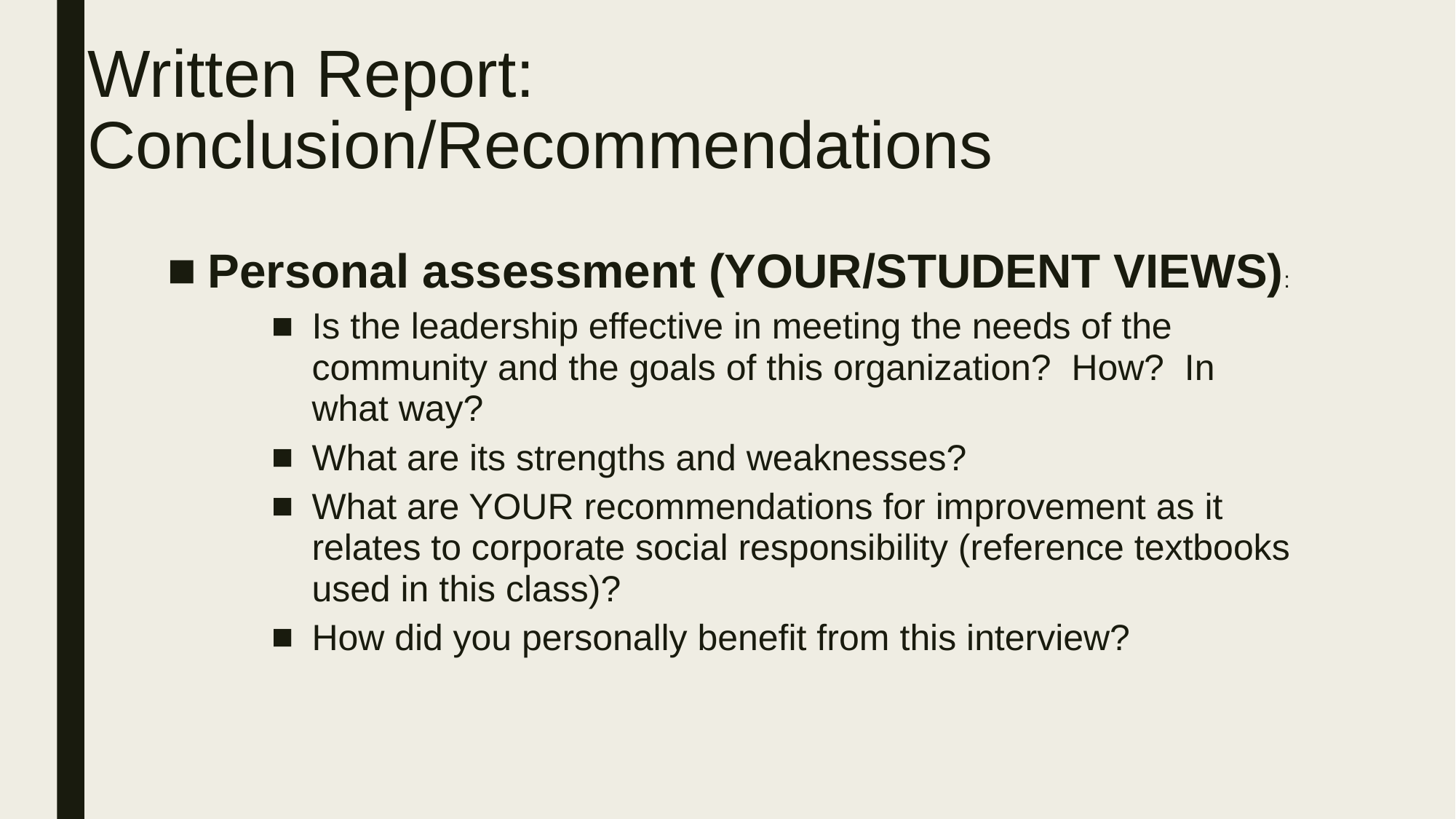

# Written Report: Conclusion/Recommendations
Personal assessment (YOUR/STUDENT VIEWS):
Is the leadership effective in meeting the needs of the community and the goals of this organization?  How?  In what way?
What are its strengths and weaknesses?
What are YOUR recommendations for improvement as it relates to corporate social responsibility (reference textbooks used in this class)?
How did you personally benefit from this interview?